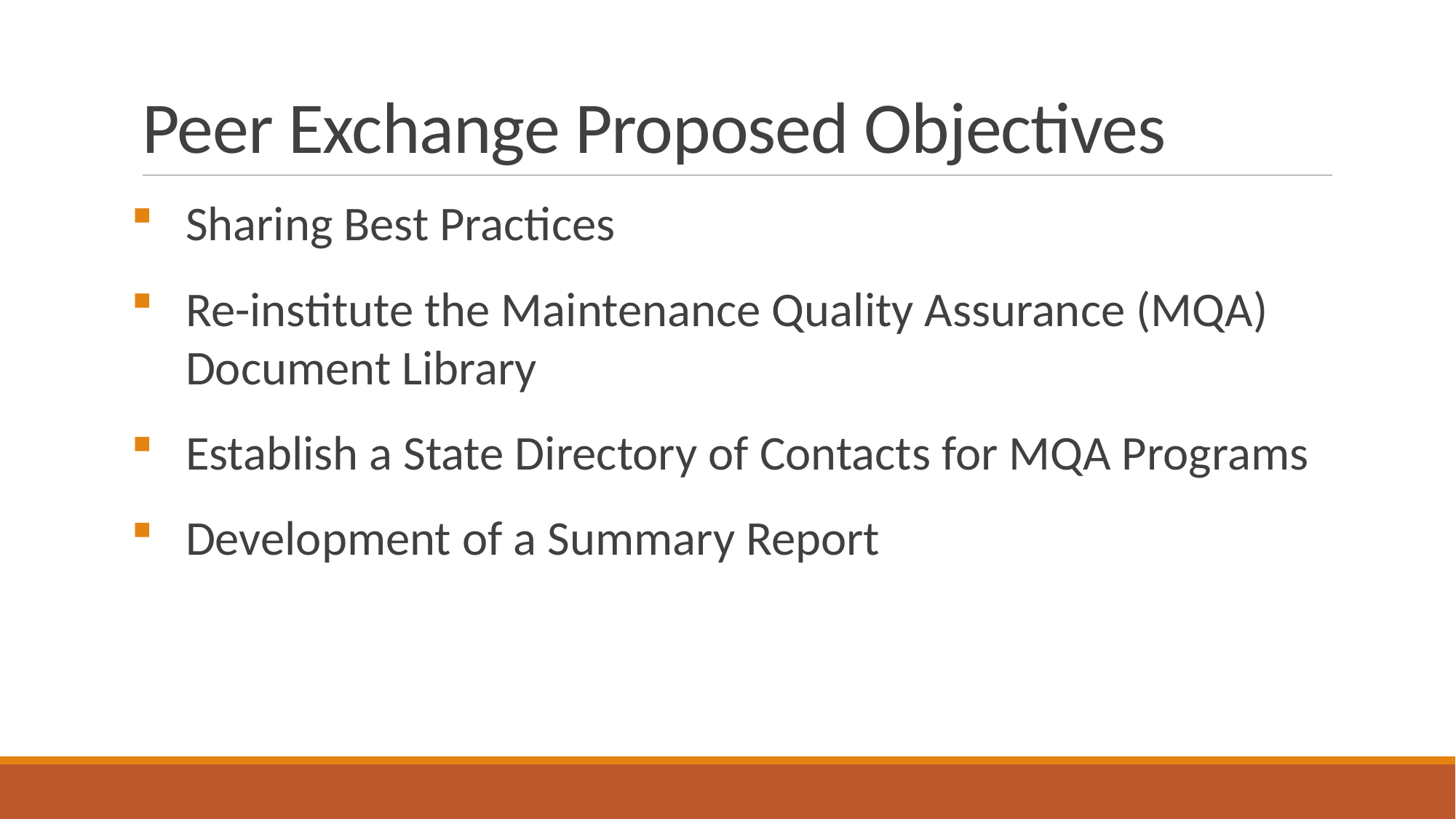

# Peer Exchange Proposed Objectives
Sharing Best Practices
Re-institute the Maintenance Quality Assurance (MQA) Document Library
Establish a State Directory of Contacts for MQA Programs
Development of a Summary Report